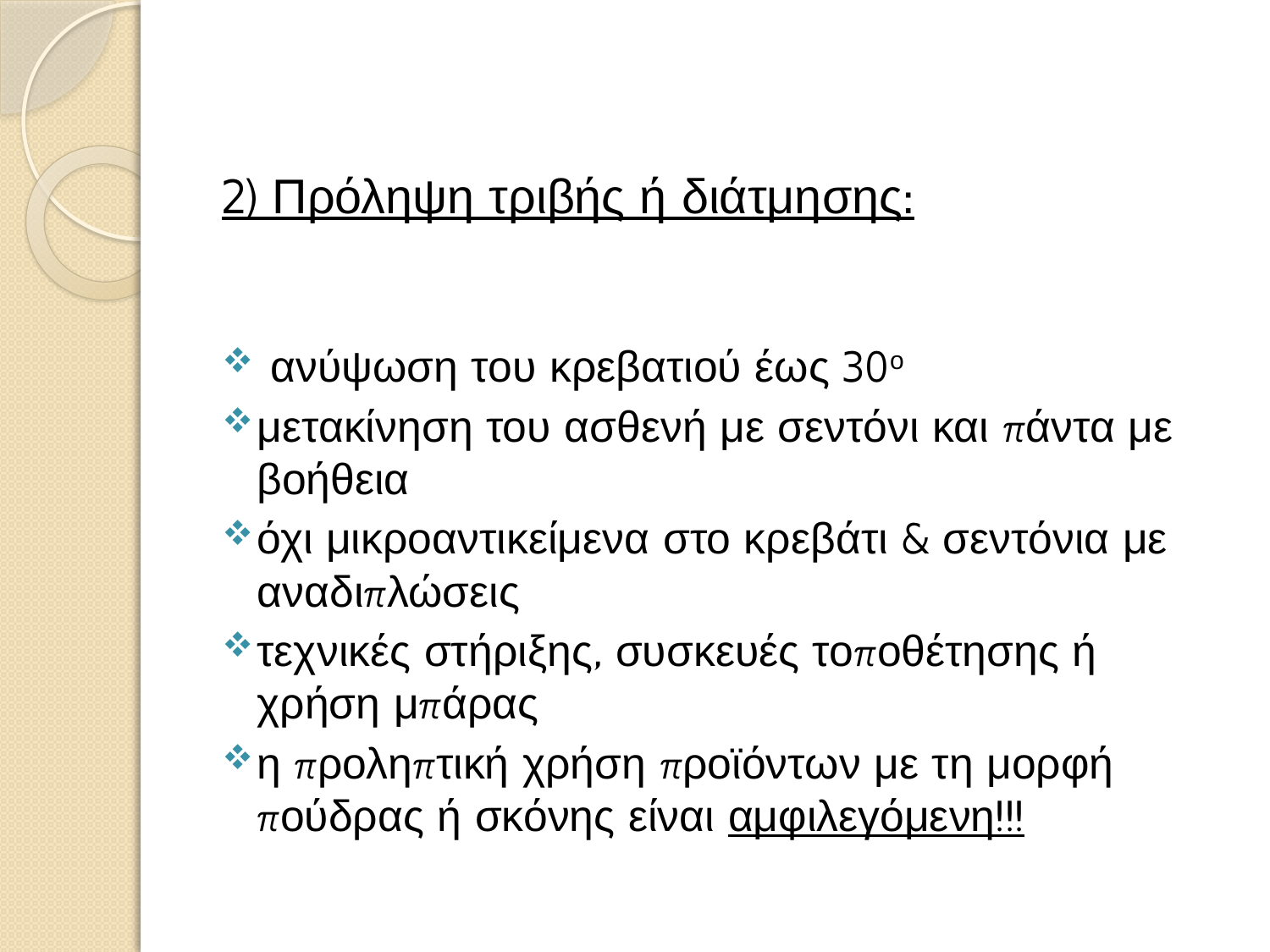

#
2) Πρόληψη τριβής ή διάτμησης:

 ανύψωση του κρεβατιού έως 30ο
μετακίνηση του ασθενή με σεντόνι και πάντα με βοήθεια
όχι μικροαντικείμενα στο κρεβάτι & σεντόνια με αναδιπλώσεις
τεχνικές στήριξης, συσκευές τοποθέτησης ή χρήση μπάρας
η προληπτική χρήση προϊόντων με τη μορφή πούδρας ή σκόνης είναι αμφιλεγόμενη!!!